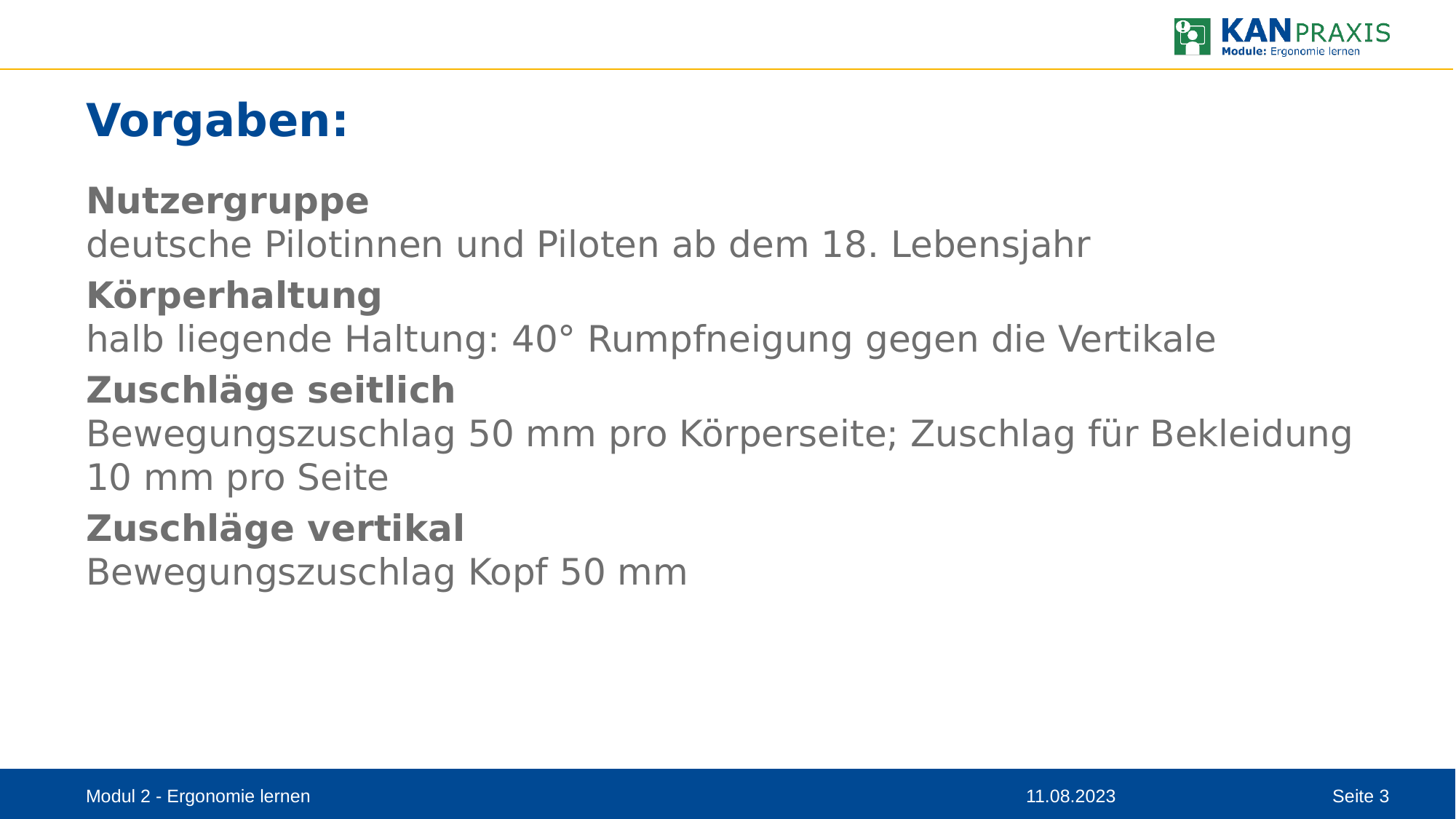

# Vorgaben:
Nutzergruppe
deutsche Pilotinnen und Piloten ab dem 18. Lebensjahr
Körperhaltung
halb liegende Haltung: 40° Rumpfneigung gegen die Vertikale
Zuschläge seitlich
Bewegungszuschlag 50 mm pro Körperseite; Zuschlag für Bekleidung 10 mm pro Seite
Zuschläge vertikal
Bewegungszuschlag Kopf 50 mm
Modul 2 - Ergonomie lernen
11.08.2023
Seite 3